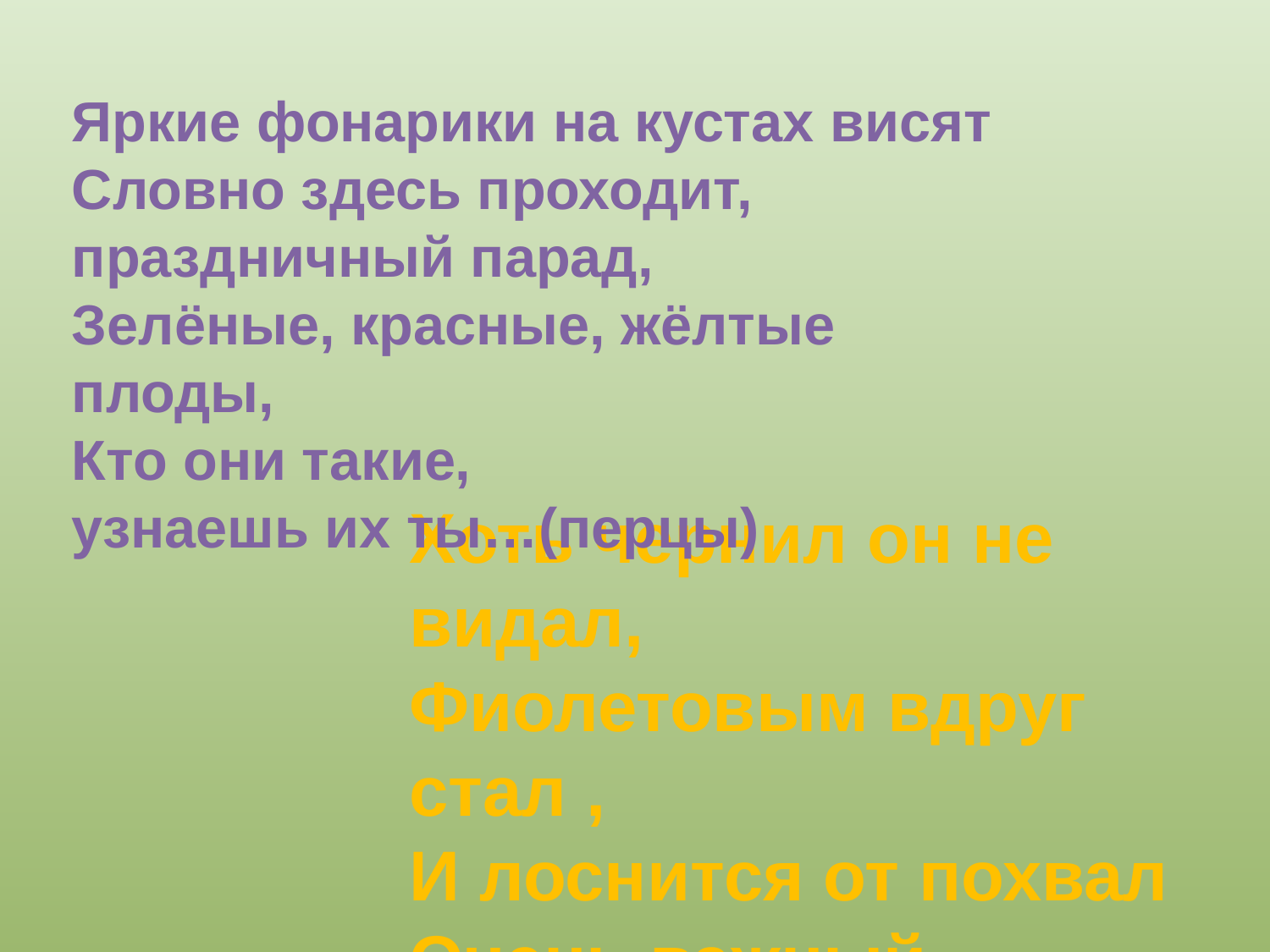

Яркие фонарики на кустах висят
Словно здесь проходит, праздничный парад,
Зелёные, красные, жёлтые плоды,
Кто они такие,
узнаешь их ты…(перцы)
Хоть чернил он не видал,
Фиолетовым вдруг стал ,
И лоснится от похвал
Очень важный…(баклажан)